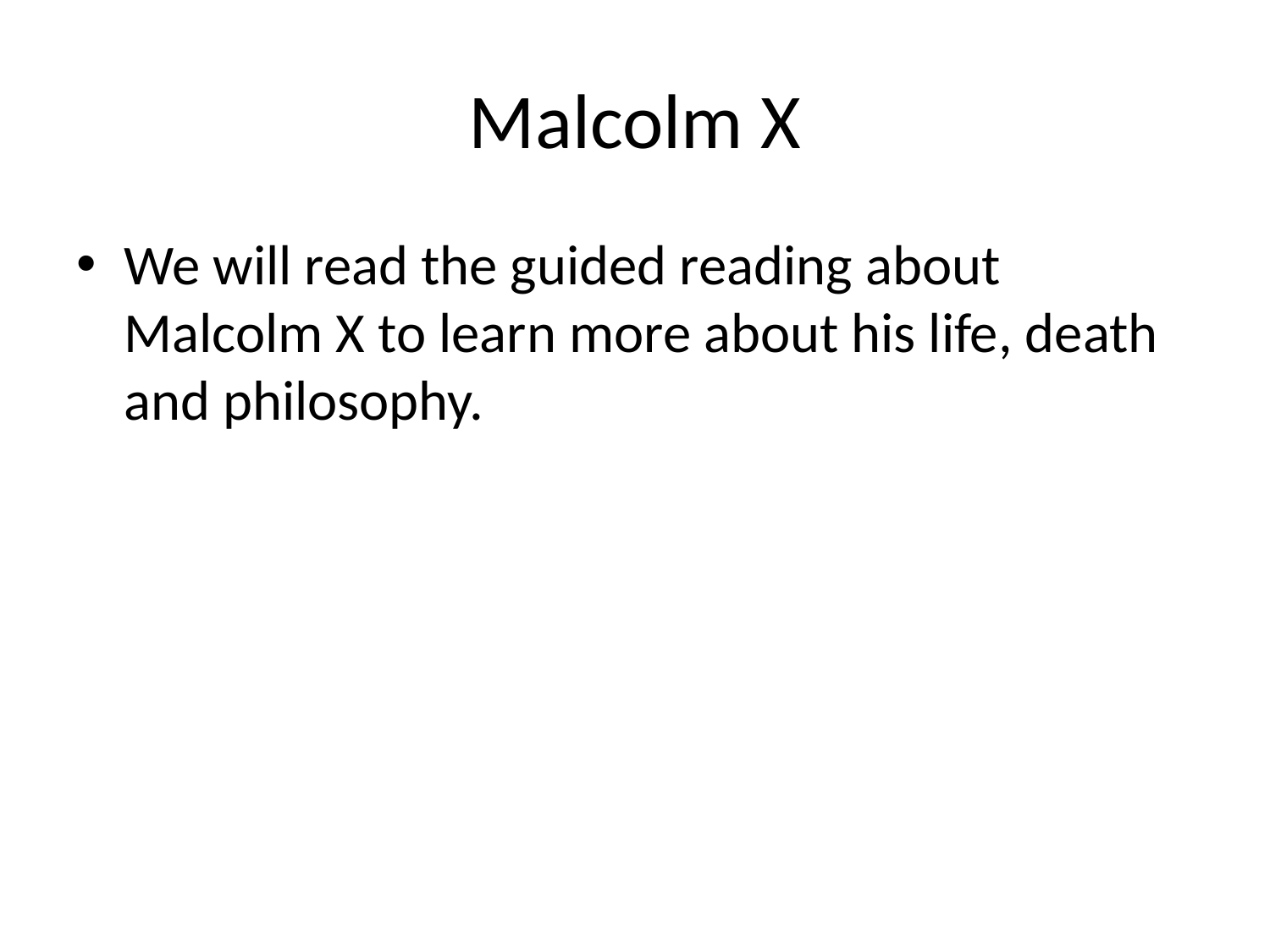

# Malcolm X
We will read the guided reading about Malcolm X to learn more about his life, death and philosophy.